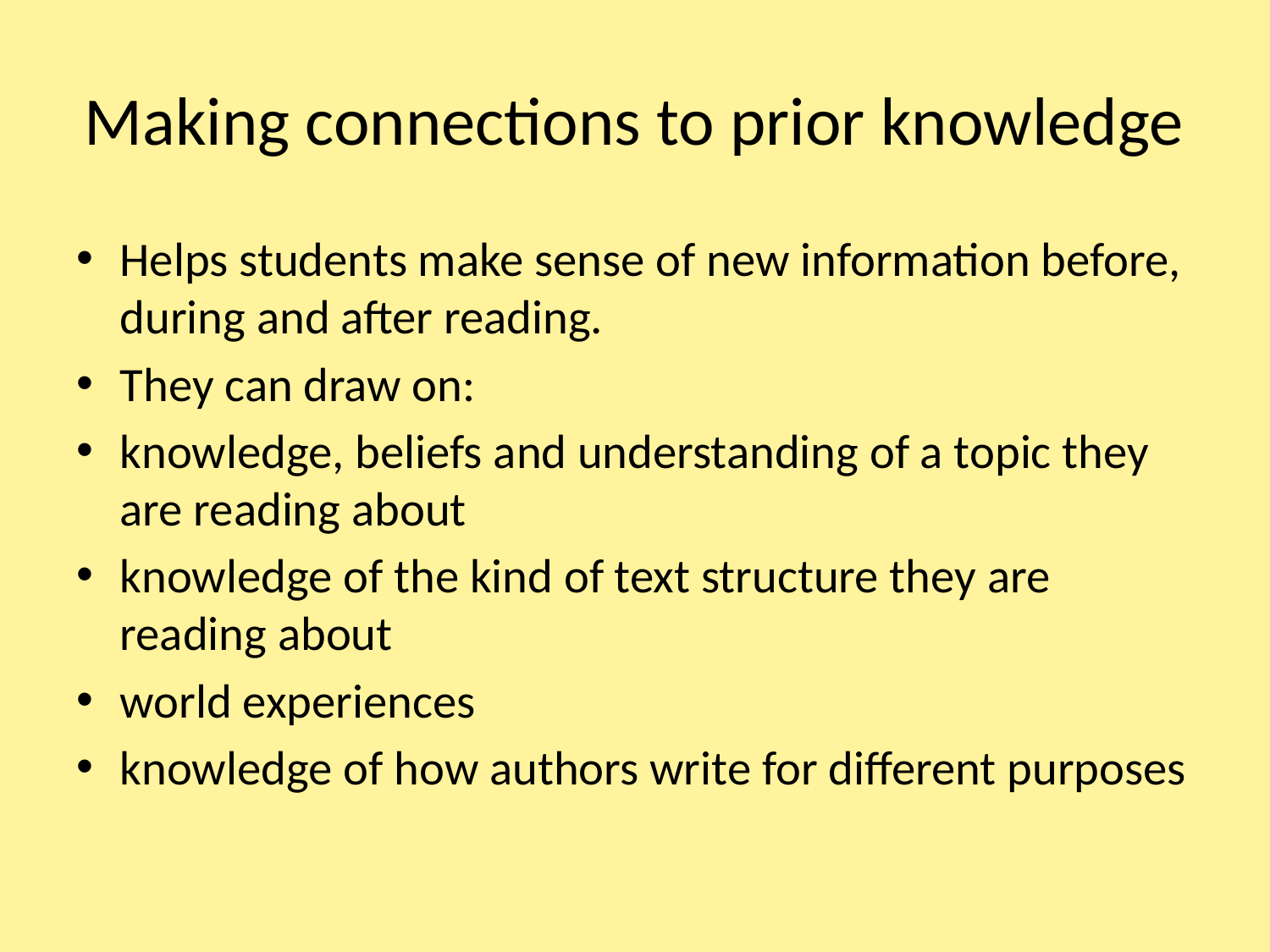

# Making connections to prior knowledge
Helps students make sense of new information before, during and after reading.
They can draw on:
knowledge, beliefs and understanding of a topic they are reading about
knowledge of the kind of text structure they are reading about
world experiences
knowledge of how authors write for different purposes